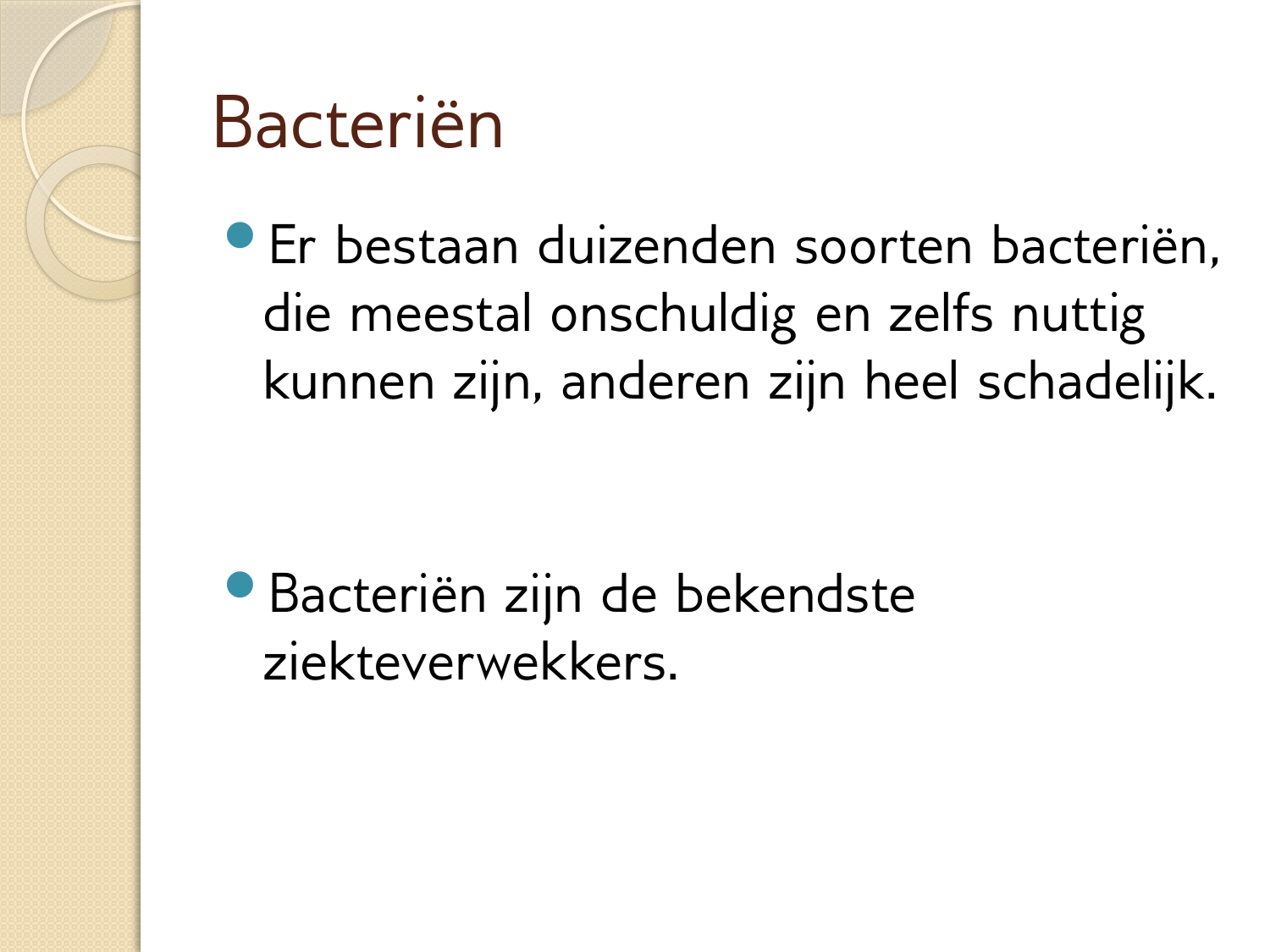

# Bacteriën
Er bestaan duizenden soorten bacteriën, die meestal onschuldig en zelfs nuttig kunnen zijn, anderen zijn heel schadelijk.
Bacteriën zijn de bekendste ziekteverwekkers.